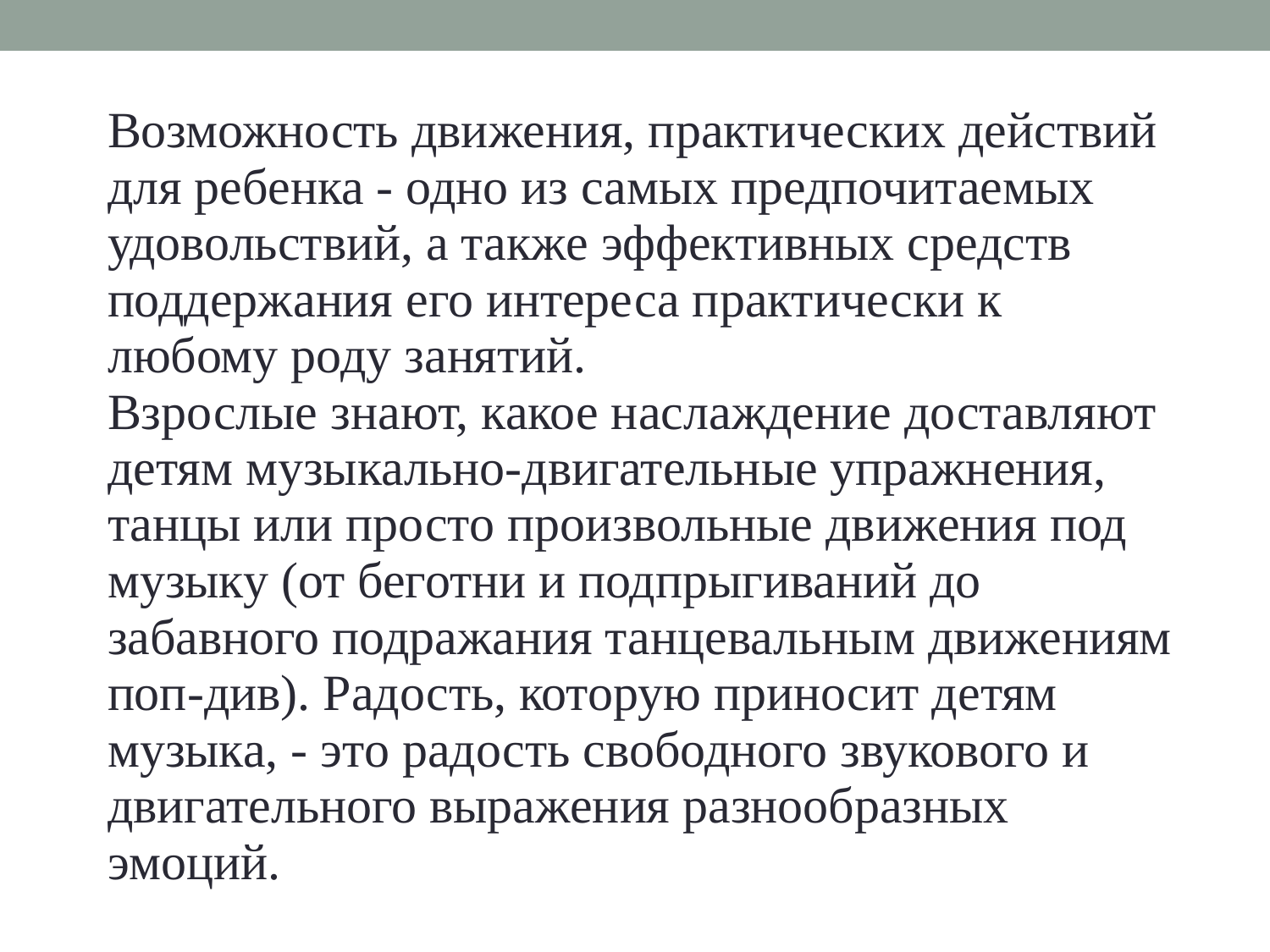

Возможность движения, практических действий для ребенка - одно из самых предпочитаемых удовольствий, а также эффективных средств поддержания его интереса практически к любому роду занятий.
Взрослые знают, какое наслаждение доставляют детям музыкально-двигательные упражнения, танцы или просто произвольные движения под музыку (от беготни и подпрыгиваний до забавного подражания танцевальным движениям поп-див). Радость, которую приносит детям музыка, - это радость свободного звукового и двигательного выражения разнообразных эмоций.